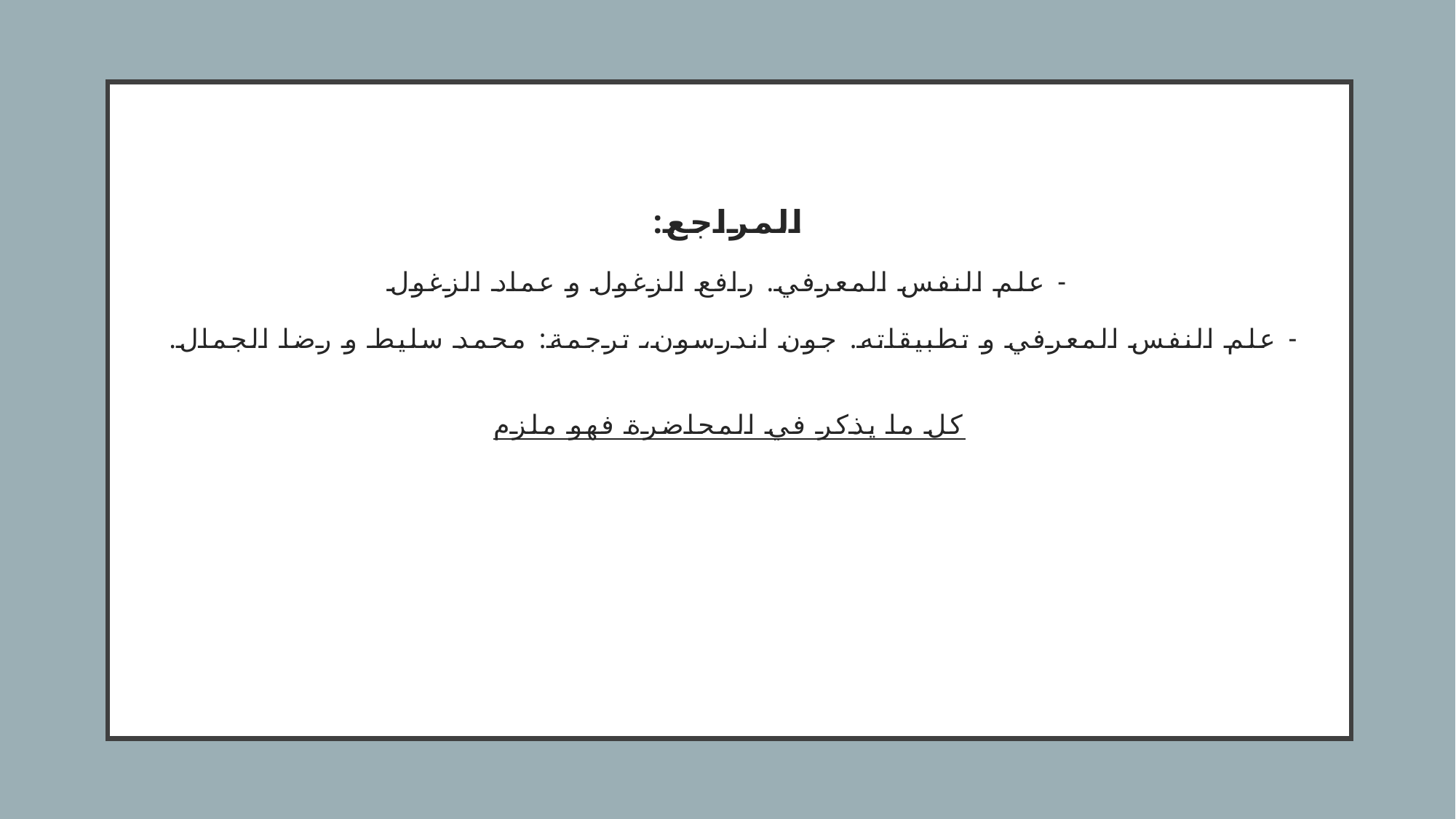

# المراجع: - علم النفس المعرفي. رافع الزغول و عماد الزغول - علم النفس المعرفي و تطبيقاته. جون اندرسون، ترجمة: محمد سليط و رضا الجمال. كل ما يذكر في المحاضرة فهو ملزم